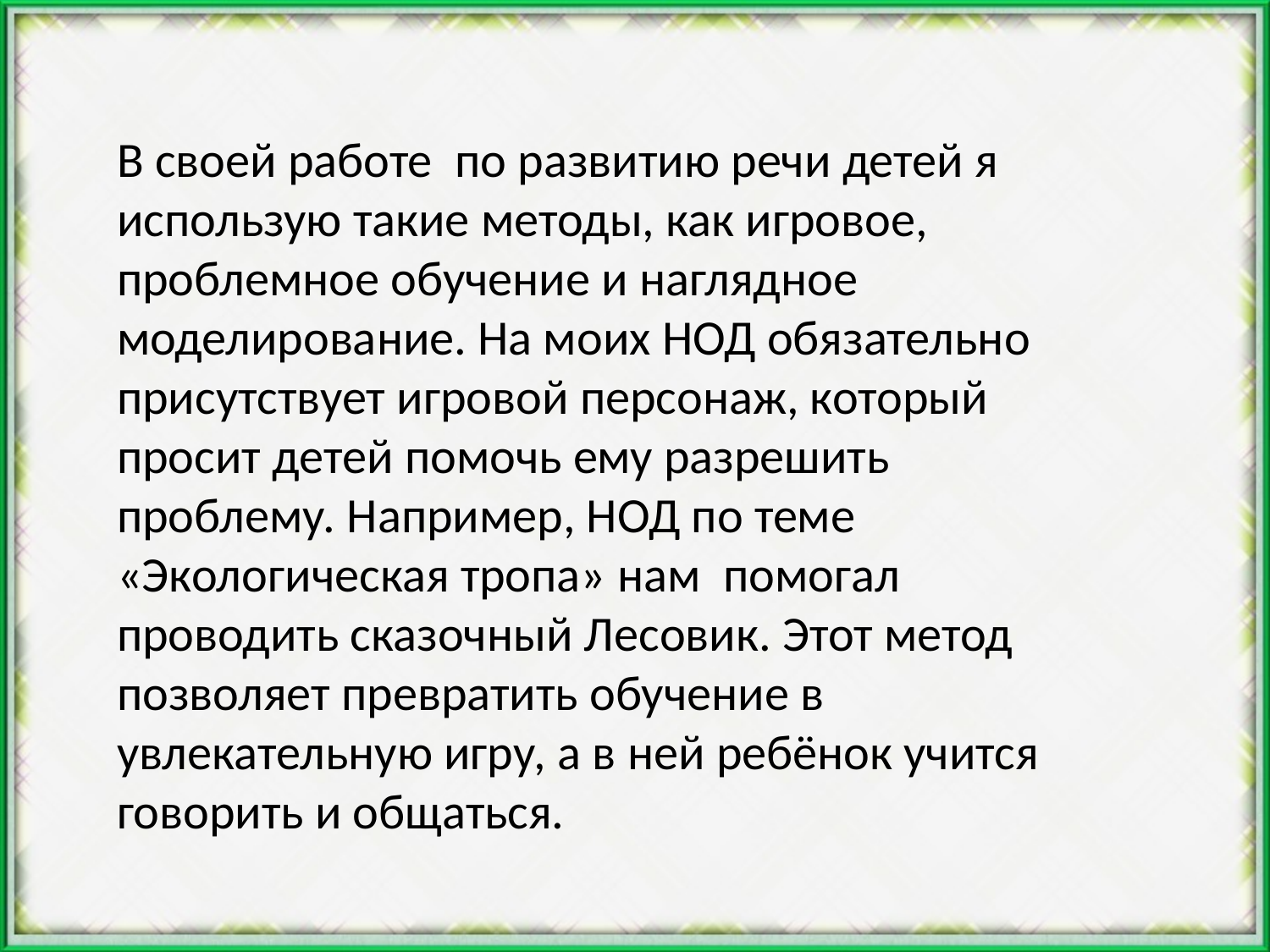

В своей работе  по развитию речи детей я использую такие методы, как игровое, проблемное обучение и наглядное моделирование. На моих НОД обязательно присутствует игровой персонаж, который просит детей помочь ему разрешить проблему. Например, НОД по теме «Экологическая тропа» нам  помогал  проводить сказочный Лесовик. Этот метод позволяет превратить обучение в увлекательную игру, а в ней ребёнок учится говорить и общаться.